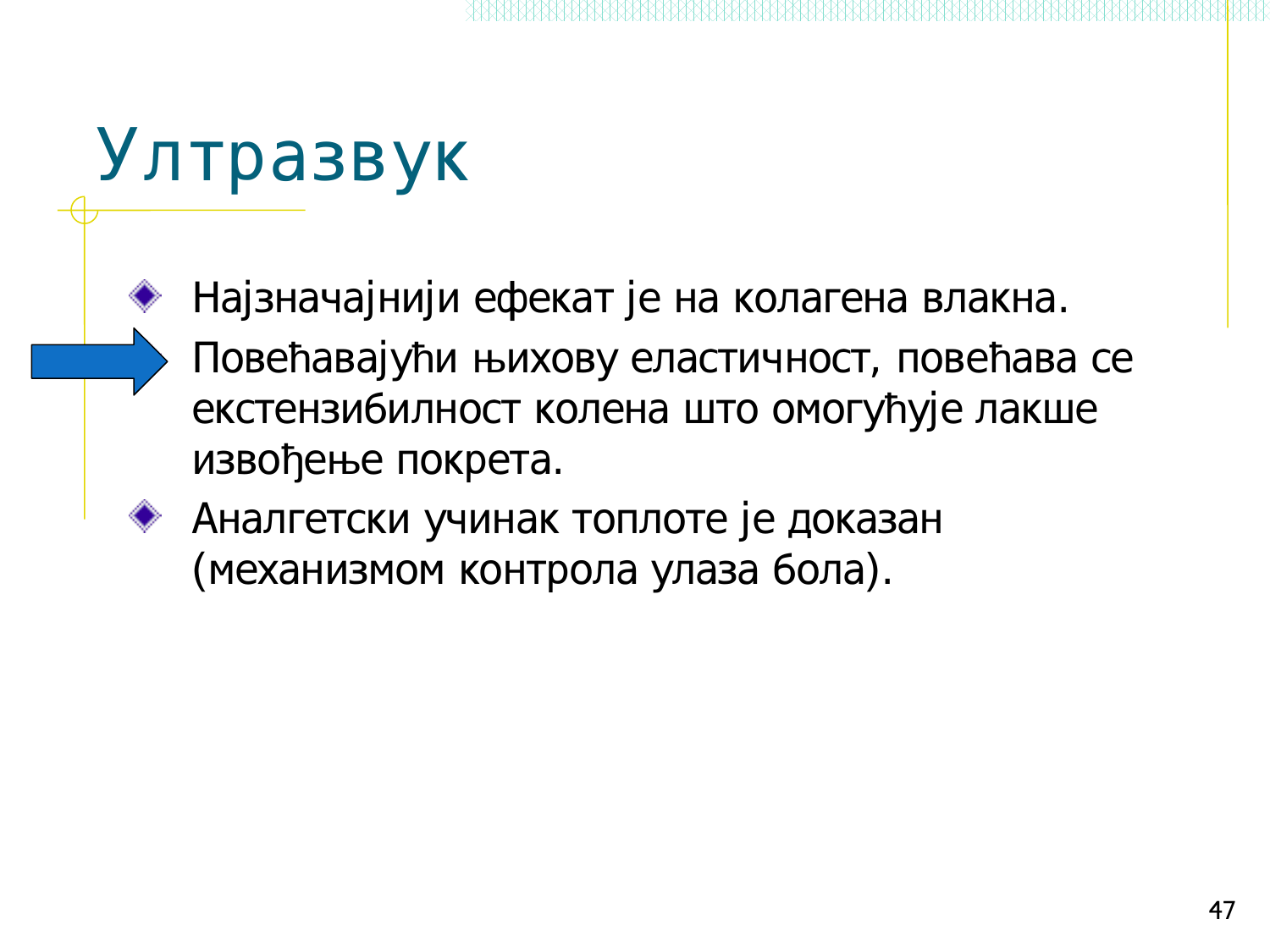

# Ултразвук
Најзначајнији ефекат је на колагена влакна.
Повећавајући њихову еластичност, повећава се екстензибилност колена што омогућује лакше извођење покрета.
Аналгетски учинак топлоте је доказан (механизмом контрола улаза бола).

47